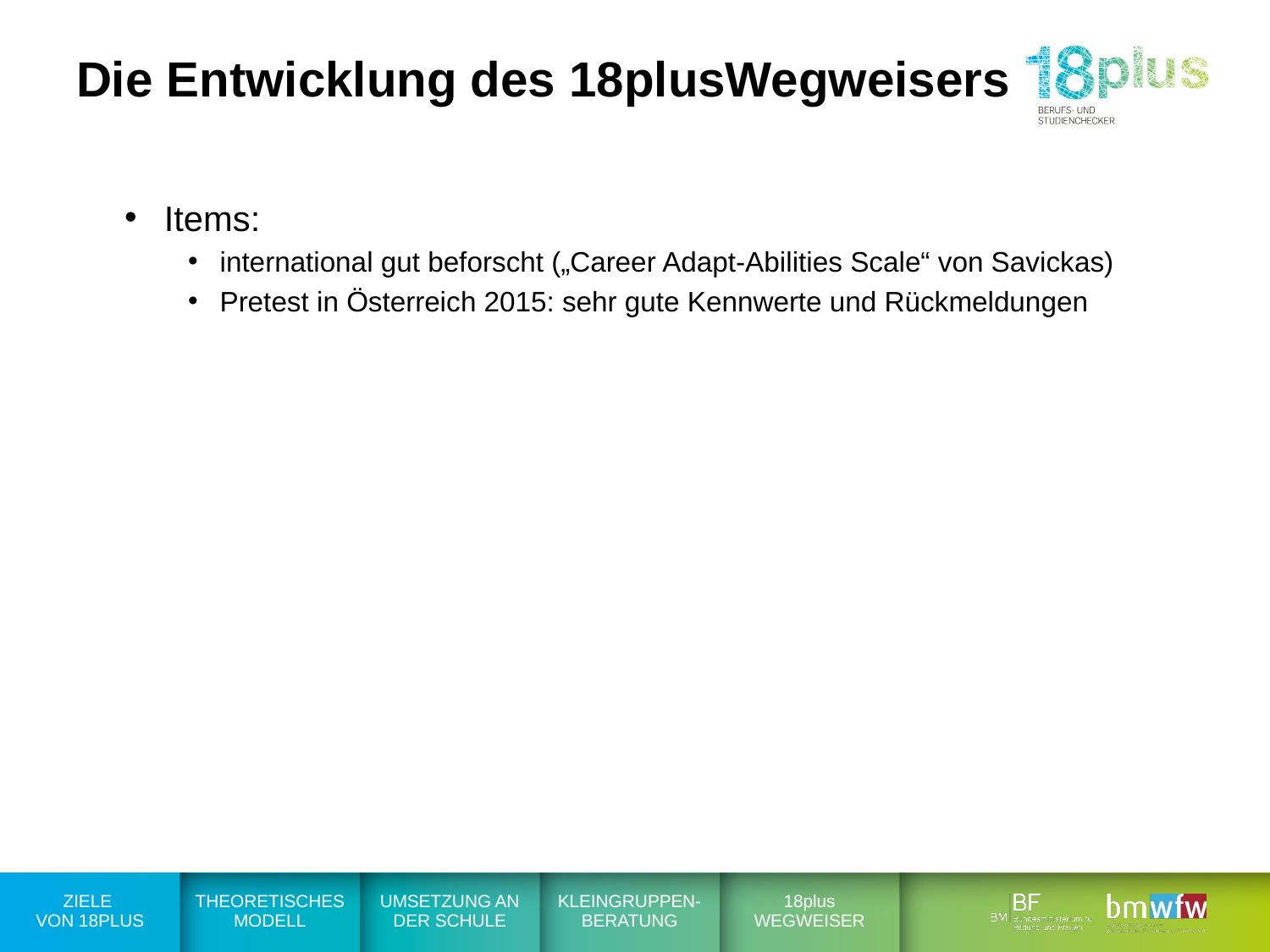

# Die Entwicklung des 18plusWegweisers
Items:
international gut beforscht („Career Adapt-Abilities Scale“ von Savickas)
Pretest in Österreich 2015: sehr gute Kennwerte und Rückmeldungen